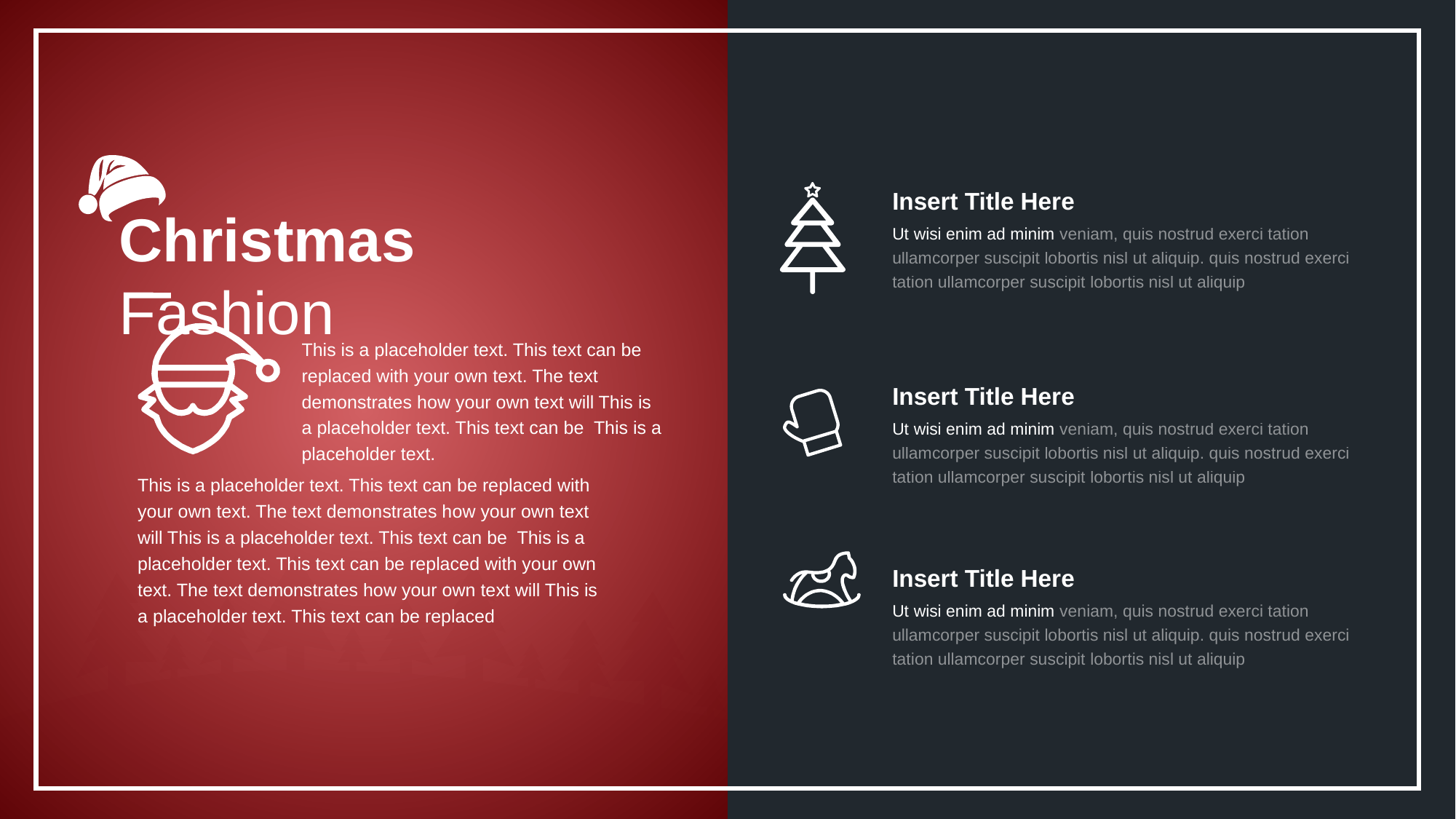

Insert Title Here
Ut wisi enim ad minim veniam, quis nostrud exerci tation ullamcorper suscipit lobortis nisl ut aliquip. quis nostrud exerci tation ullamcorper suscipit lobortis nisl ut aliquip

Christmas Fashion

This is a placeholder text. This text can be replaced with your own text. The text demonstrates how your own text will This is a placeholder text. This text can be  This is a placeholder text.
Insert Title Here
Ut wisi enim ad minim veniam, quis nostrud exerci tation ullamcorper suscipit lobortis nisl ut aliquip. quis nostrud exerci tation ullamcorper suscipit lobortis nisl ut aliquip

This is a placeholder text. This text can be replaced with your own text. The text demonstrates how your own text will This is a placeholder text. This text can be  This is a placeholder text. This text can be replaced with your own text. The text demonstrates how your own text will This is a placeholder text. This text can be replaced

Insert Title Here
Ut wisi enim ad minim veniam, quis nostrud exerci tation ullamcorper suscipit lobortis nisl ut aliquip. quis nostrud exerci tation ullamcorper suscipit lobortis nisl ut aliquip